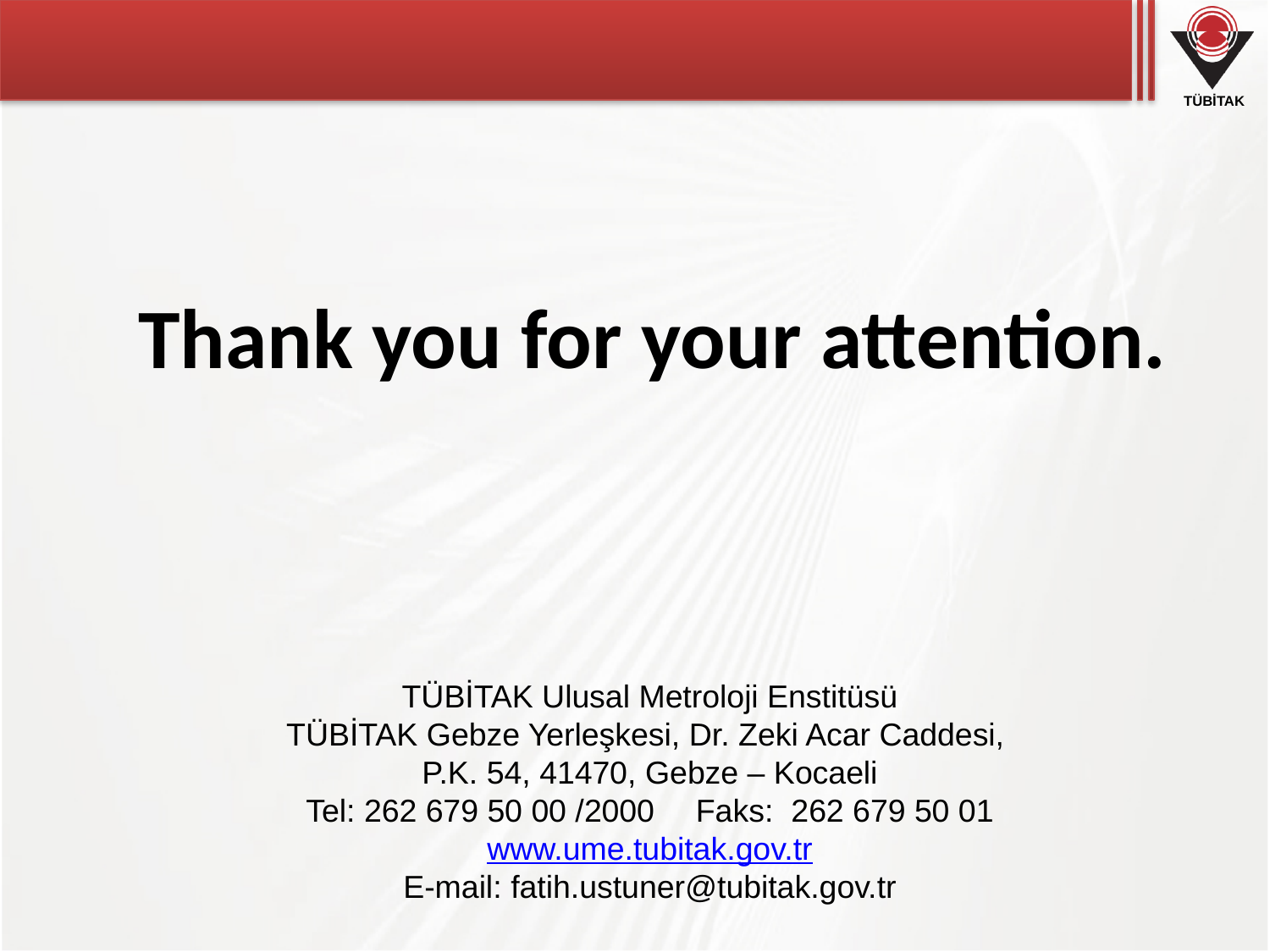

Thank you for your attention.
TÜBİTAK Ulusal Metroloji Enstitüsü
TÜBİTAK Gebze Yerleşkesi, Dr. Zeki Acar Caddesi,
P.K. 54, 41470, Gebze – Kocaeli
Tel: 262 679 50 00 /2000	 Faks:  262 679 50 01
www.ume.tubitak.gov.tr
E-mail: fatih.ustuner@tubitak.gov.tr